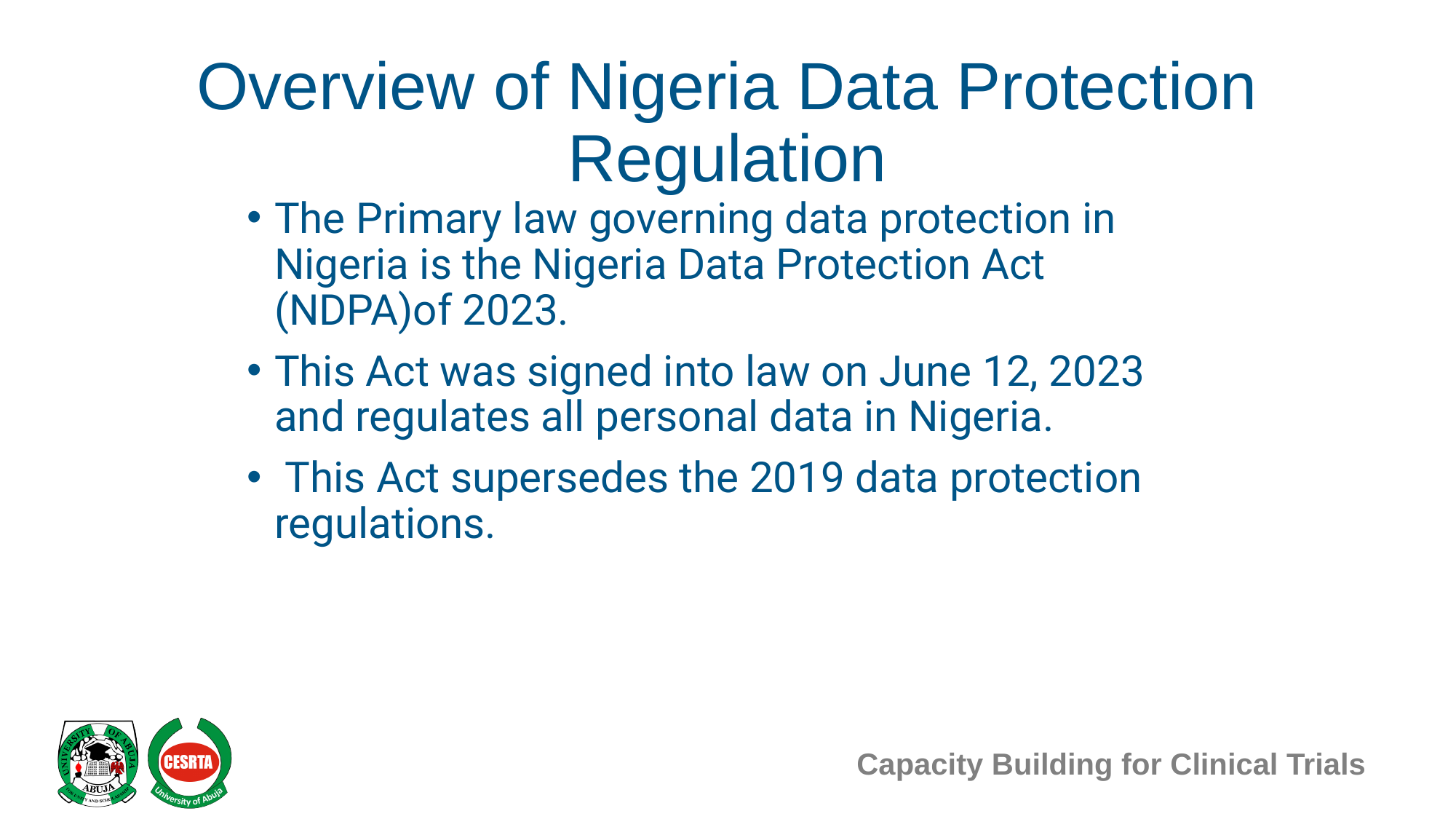

# Overview of Nigeria Data Protection Regulation
The Primary law governing data protection in Nigeria is the Nigeria Data Protection Act (NDPA)of 2023.
This Act was signed into law on June 12, 2023 and regulates all personal data in Nigeria.
 This Act supersedes the 2019 data protection regulations.